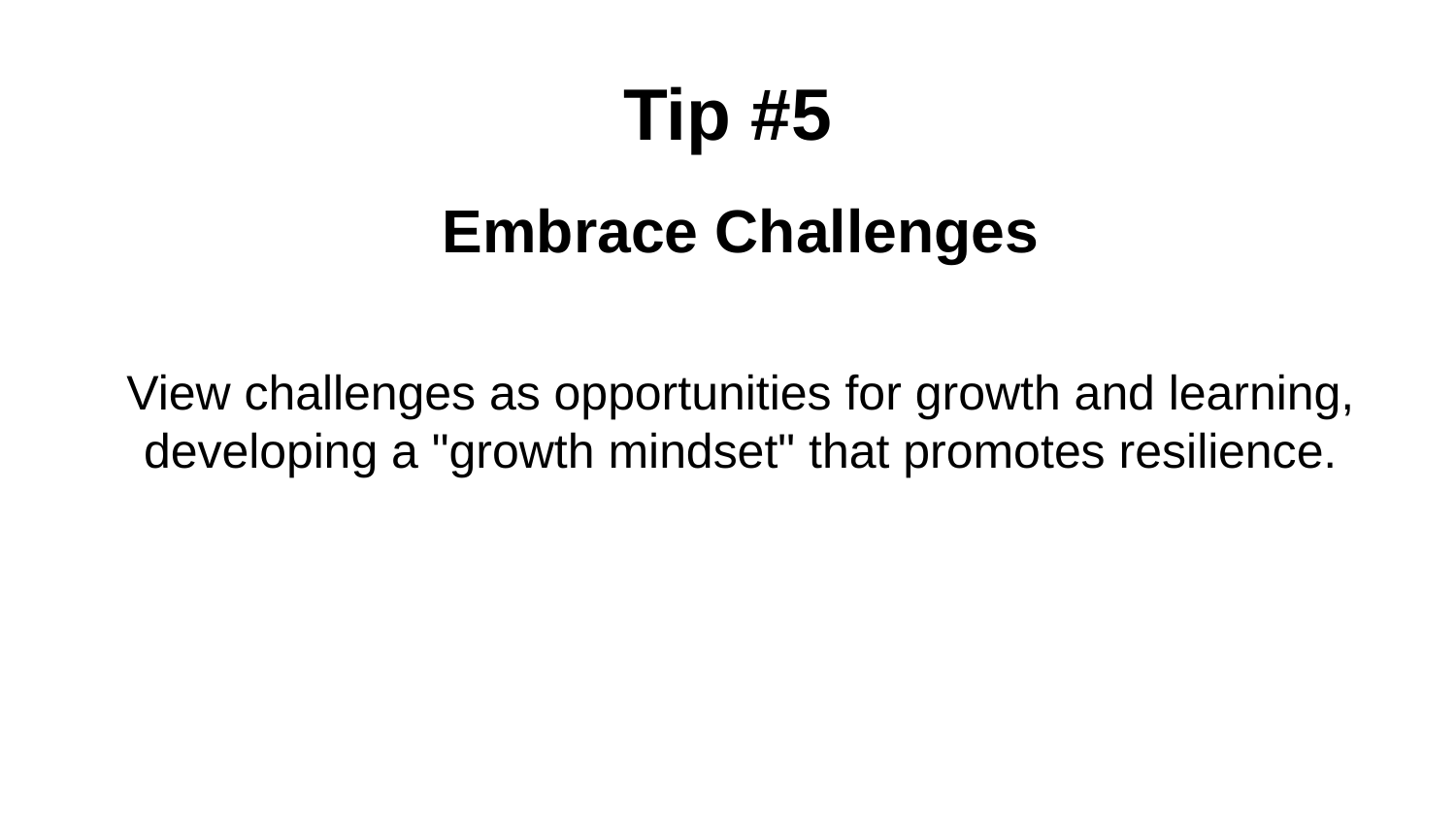

# Tip #5
Embrace Challenges

View challenges as opportunities for growth and learning, developing a "growth mindset" that promotes resilience.